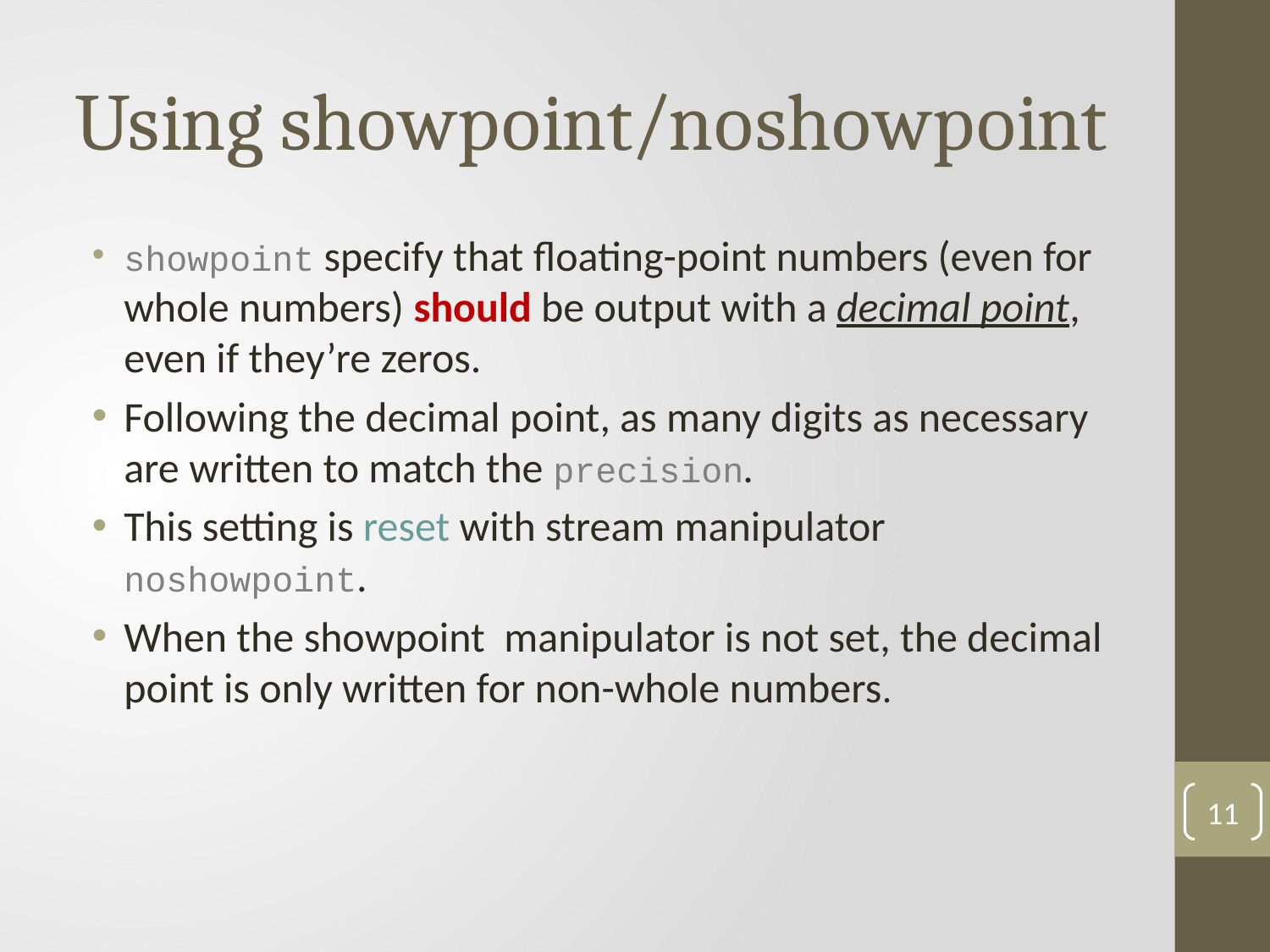

# Using showpoint/noshowpoint
showpoint specify that floating-point numbers (even for whole numbers) should be output with a decimal point, even if they’re zeros.
Following the decimal point, as many digits as necessary are written to match the precision.
This setting is reset with stream manipulator noshowpoint.
When the showpoint  manipulator is not set, the decimal point is only written for non-whole numbers.
11